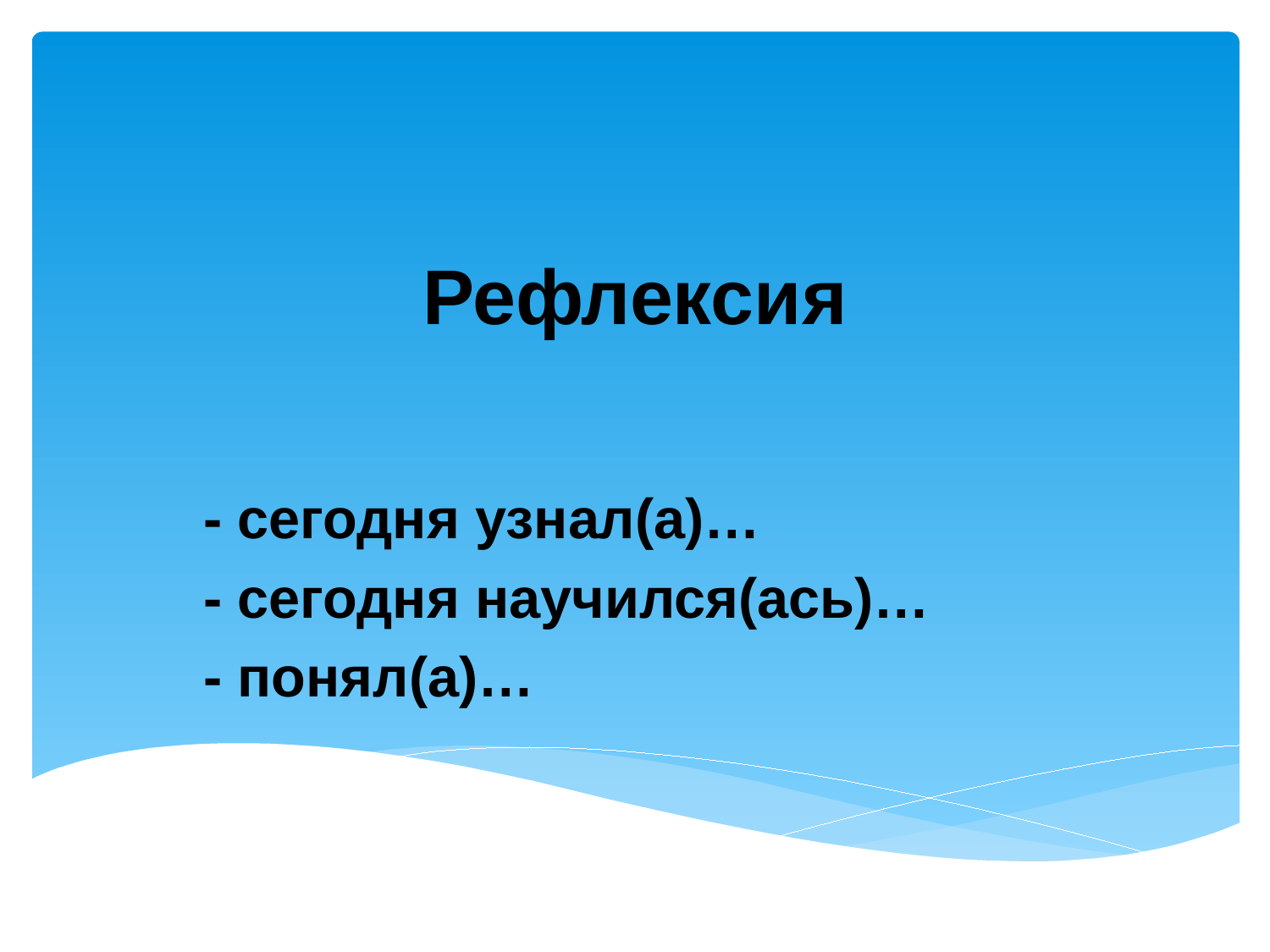

# Рефлексия
- сегодня узнал(а)…
- сегодня научился(ась)…
- понял(а)…